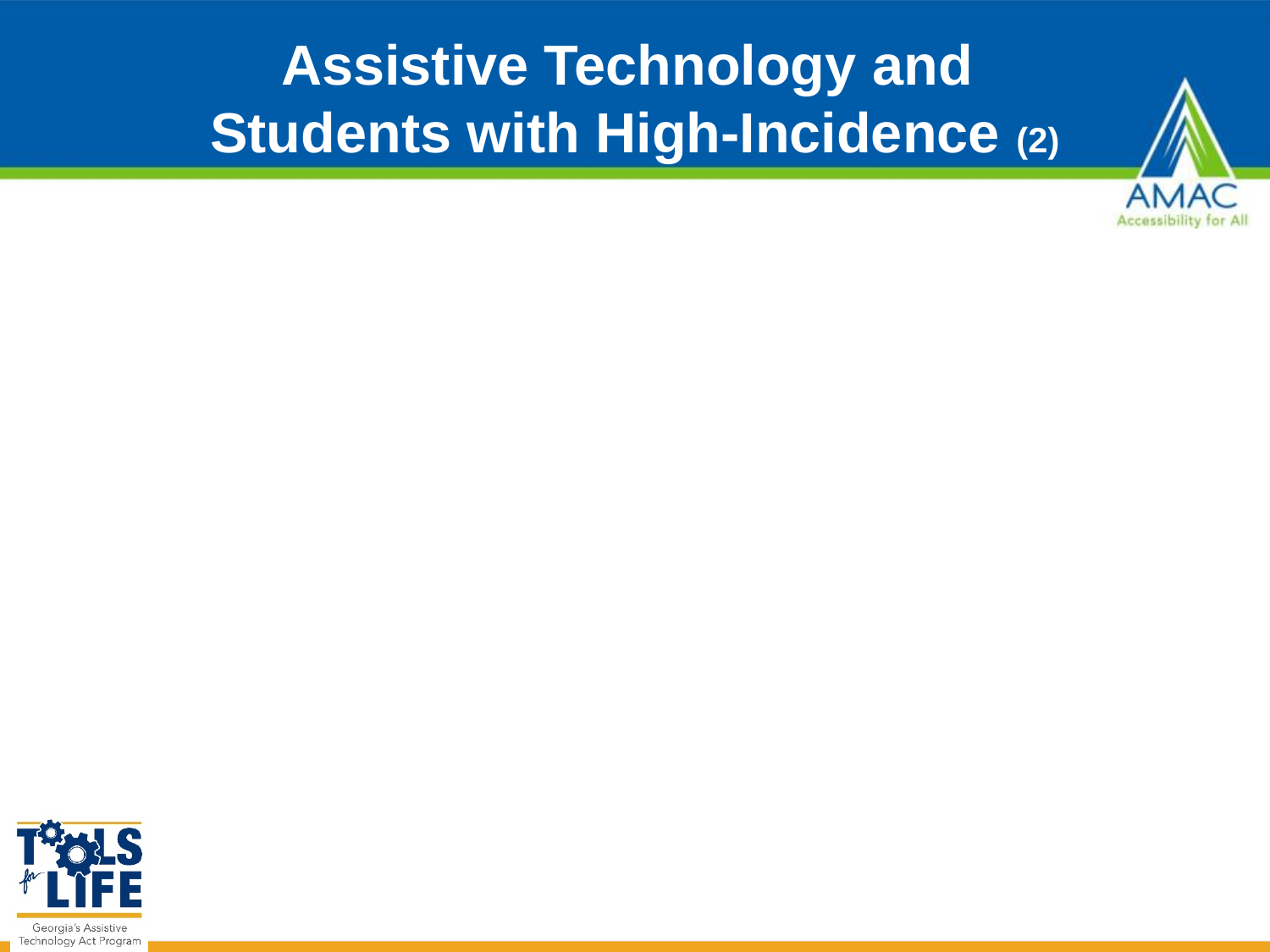

# Assistive Technology and Students with High-Incidence (2) Disabilities
Disadvantages of AT for Students with High-Incidence Disabilities
stigmatization
cost
lack of connection to student’s use of everyday technology
(Parette & Scherer, 2004).
Problems associated with AT use for students with special education needs include
availability of resources
lack of knowledge
abandonment
(Brown, 2005; Parette&Scherer, 2004).